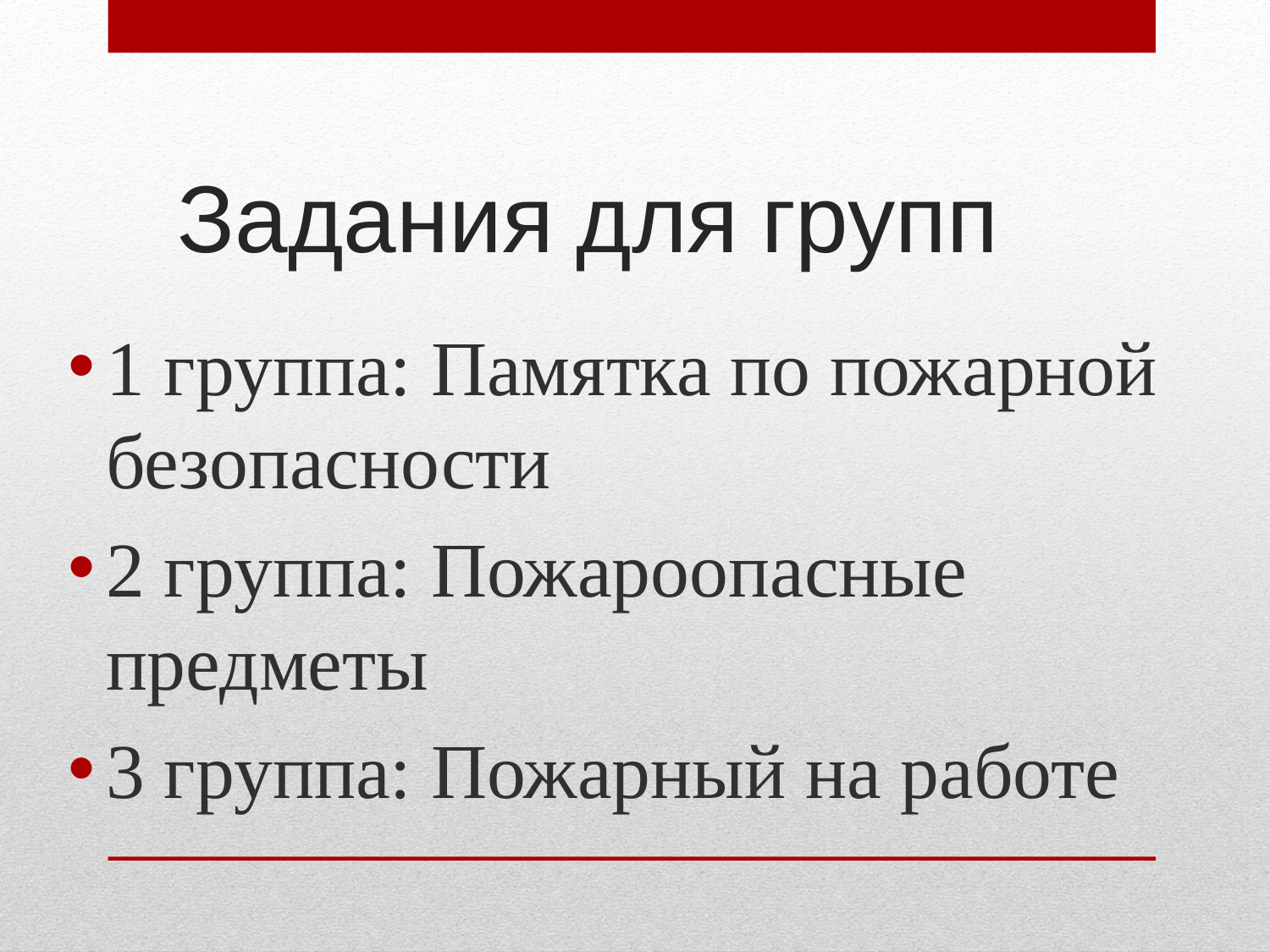

# Задания для групп
1 группа: Памятка по пожарной безопасности
2 группа: Пожароопасные предметы
3 группа: Пожарный на работе